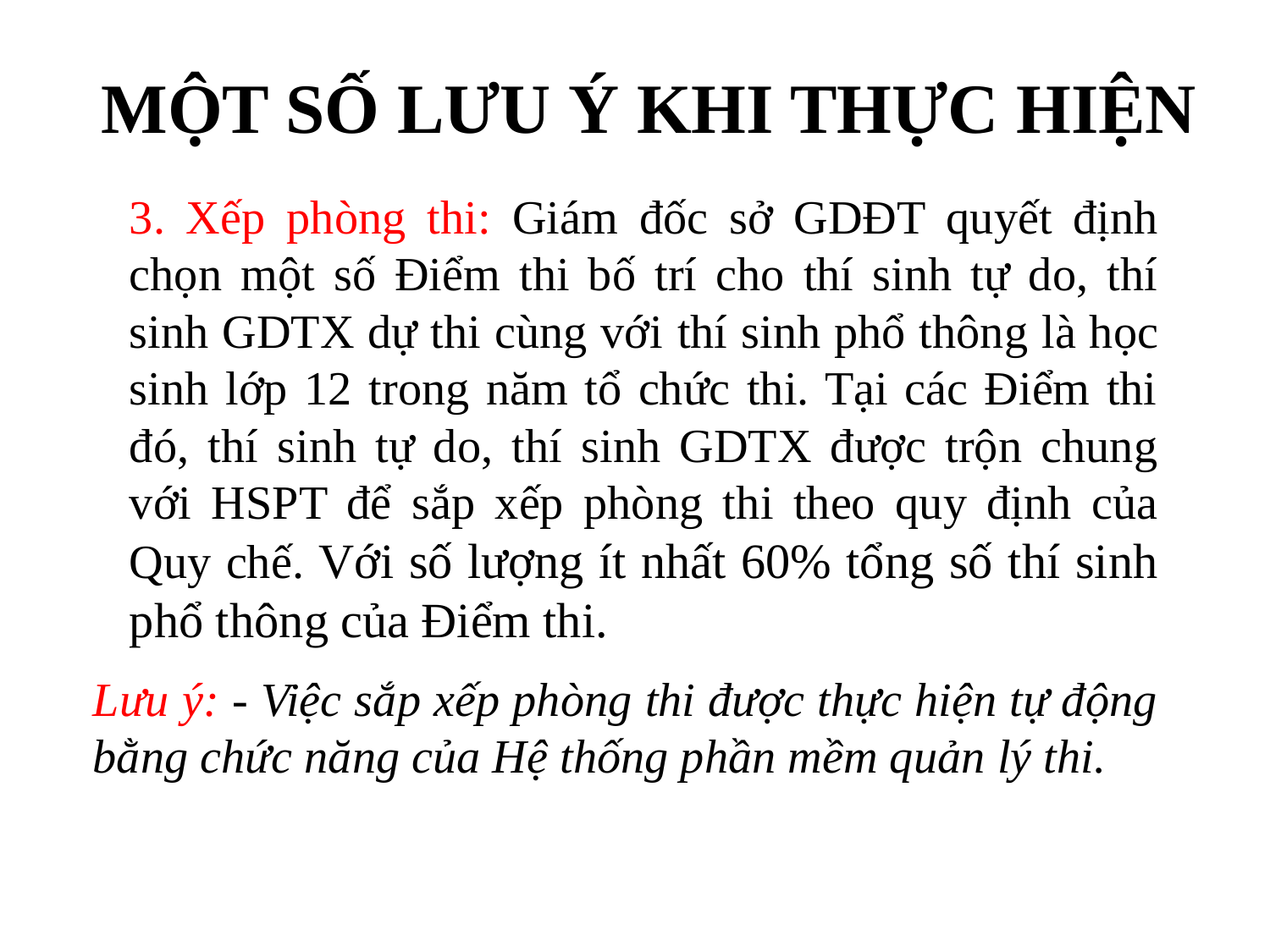

# MỘT SỐ LƯU Ý KHI THỰC HIỆN
3. Xếp phòng thi: Giám đốc sở GDĐT quyết định chọn một số Điểm thi bố trí cho thí sinh tự do, thí sinh GDTX dự thi cùng với thí sinh phổ thông là học sinh lớp 12 trong năm tổ chức thi. Tại các Điểm thi đó, thí sinh tự do, thí sinh GDTX được trộn chung với HSPT để sắp xếp phòng thi theo quy định của Quy chế. Với số lượng ít nhất 60% tổng số thí sinh phổ thông của Điểm thi.
Lưu ý: - Việc sắp xếp phòng thi được thực hiện tự động bằng chức năng của Hệ thống phần mềm quản lý thi.